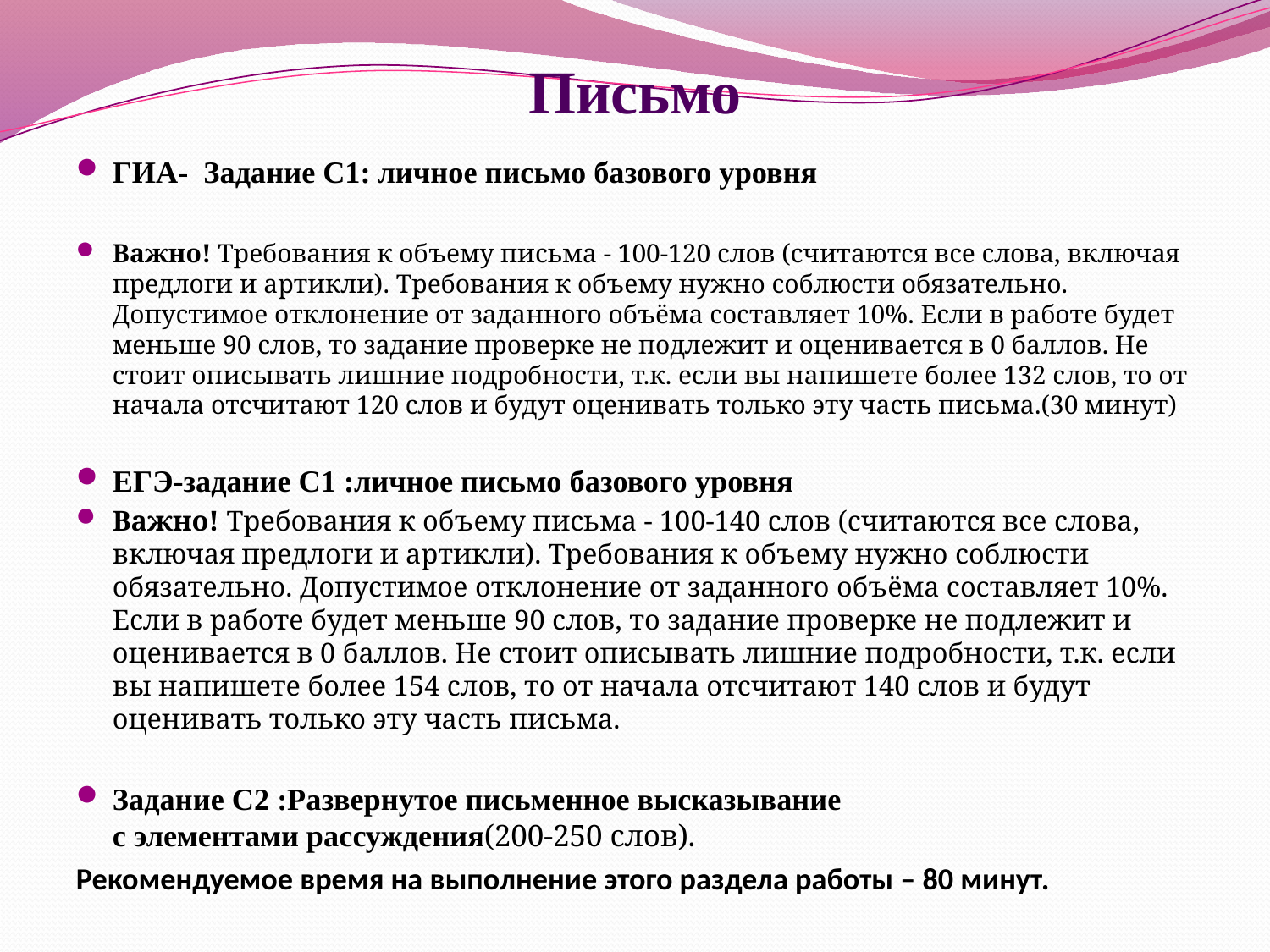

# Письмо
ГИА-  Задание С1: личное письмо базового уровня

Важно! Требования к объему письма - 100-120 слов (считаются все слова, включая предлоги и артикли). Требования к объему нужно соблюсти обязательно. Допустимое отклонение от заданного объёма составляет 10%. Если в работе будет меньше 90 слов, то задание проверке не подлежит и оценивается в 0 баллов. Не стоит описывать лишние подробности, т.к. если вы напишете более 132 слов, то от начала отсчитают 120 слов и будут оценивать только эту часть письма.(30 минут)

ЕГЭ-задание С1 :личное письмо базового уровня
Важно! Требования к объему письма - 100-140 слов (считаются все слова, включая предлоги и артикли). Требования к объему нужно соблюсти обязательно. Допустимое отклонение от заданного объёма составляет 10%. Если в работе будет меньше 90 слов, то задание проверке не подлежит и оценивается в 0 баллов. Не стоит описывать лишние подробности, т.к. если вы напишете более 154 слов, то от начала отсчитают 140 слов и будут оценивать только эту часть письма.

Задание С2 :Развернутое письменное высказывание
с элементами рассуждения(200-250 слов).
Рекомендуемое время на выполнение этого раздела работы – 80 минут.